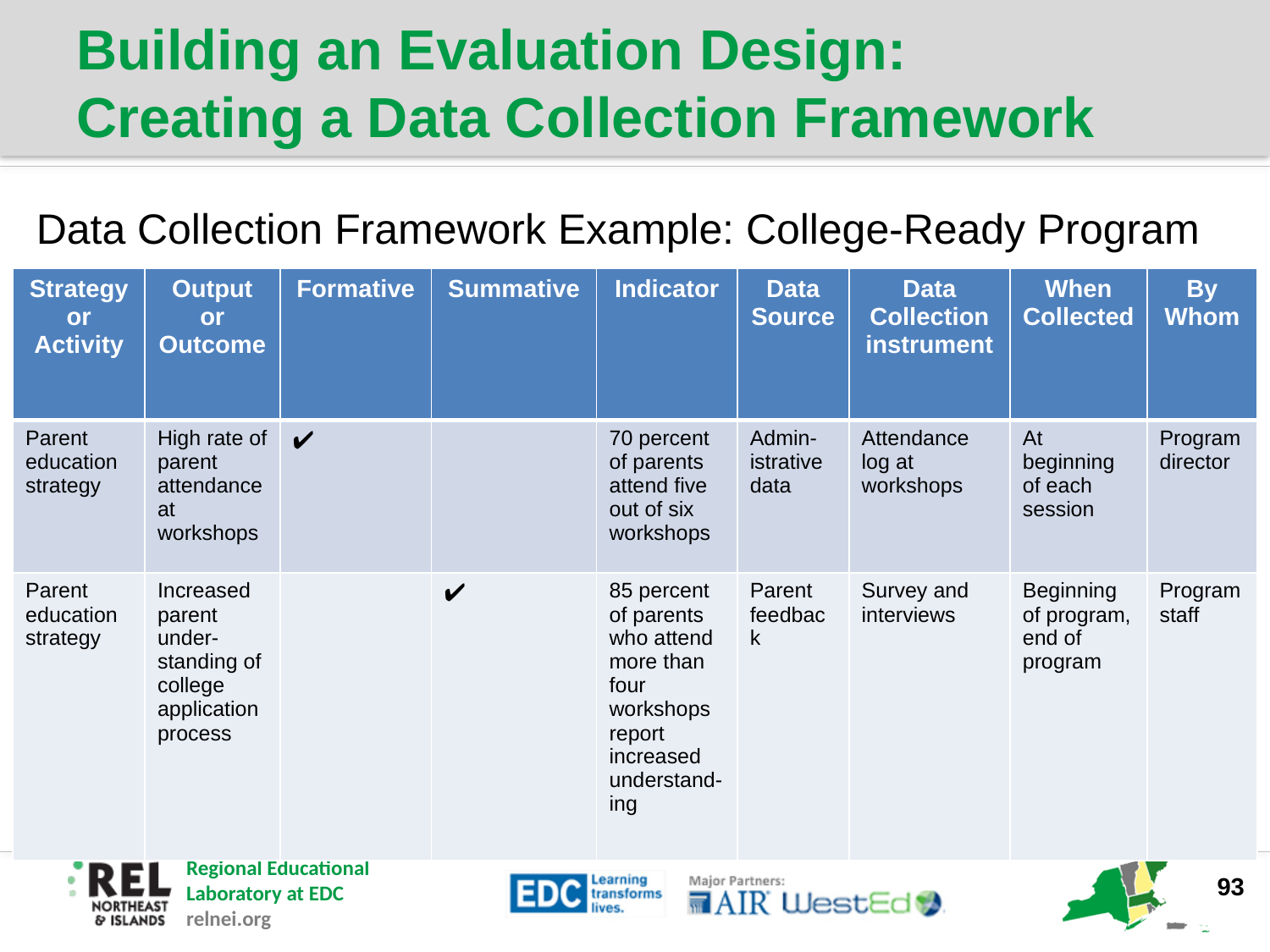

# Building an Evaluation Design: Creating a Data Collection Framework
Data Collection Framework Example: College-Ready Program

| Strategy or Activity | Output or Outcome | Formative | Summative | Indicator | Data Source | Data Collection instrument | When Collected | By Whom |
| --- | --- | --- | --- | --- | --- | --- | --- | --- |
| Parent education strategy | High rate of parent attendance at workshops | ✔ |  | 70 percent of parents attend five out of six workshops | Admin-istrative data | Attendance log at workshops | At beginning of each session | Program director |
| Parent education strategy | Increased parent under-standing of college application process |  | ✔ | 85 percent of parents who attend more than four workshops report increased understand-ing | Parent feedback | Survey and interviews | Beginning of program, end of program | Program staff |
93